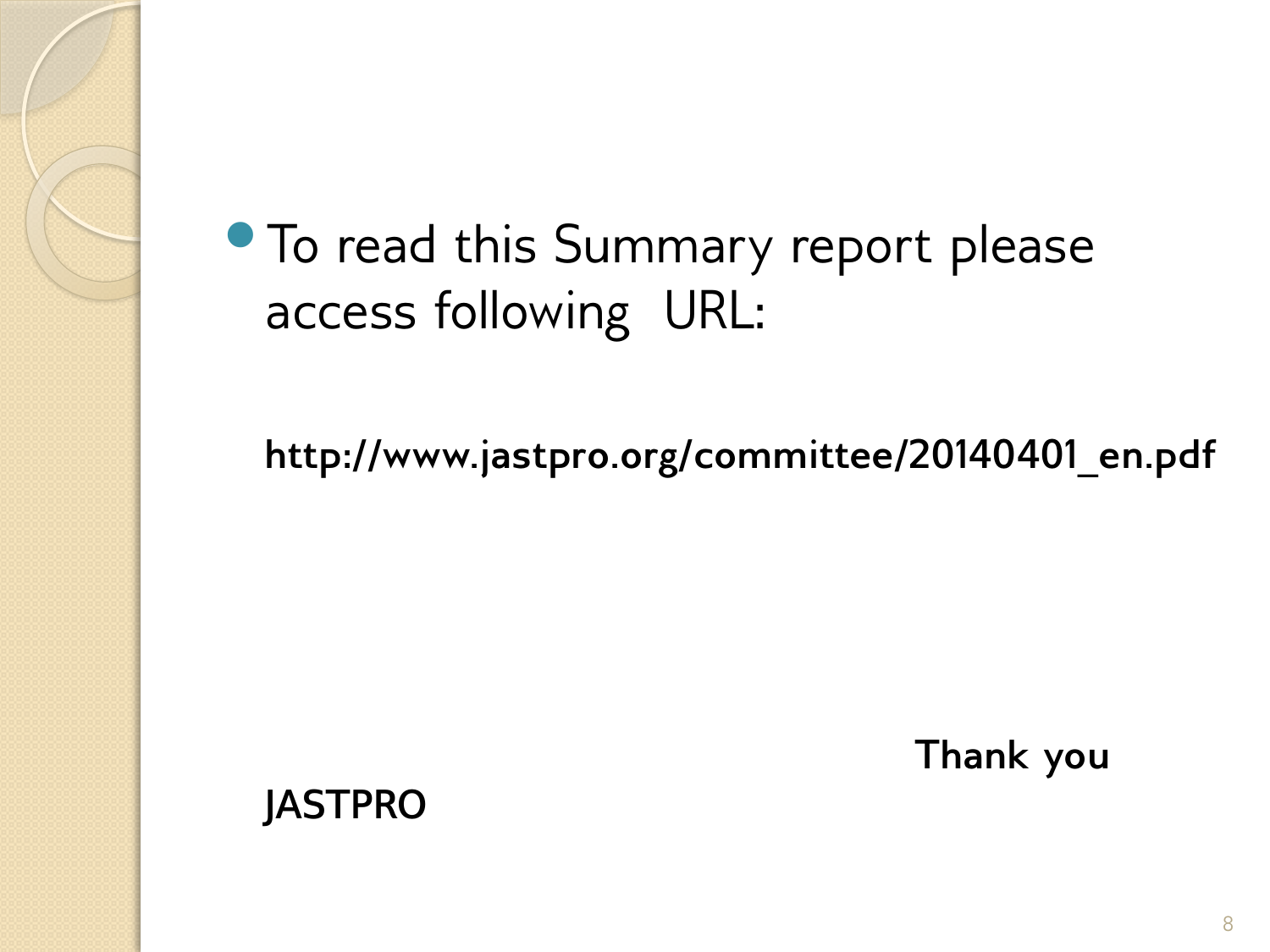

#
To read this Summary report please access following  URL:

   http://www.jastpro.org/committee/20140401_en.pdf

                                                   Thank you  JASTPRO

8